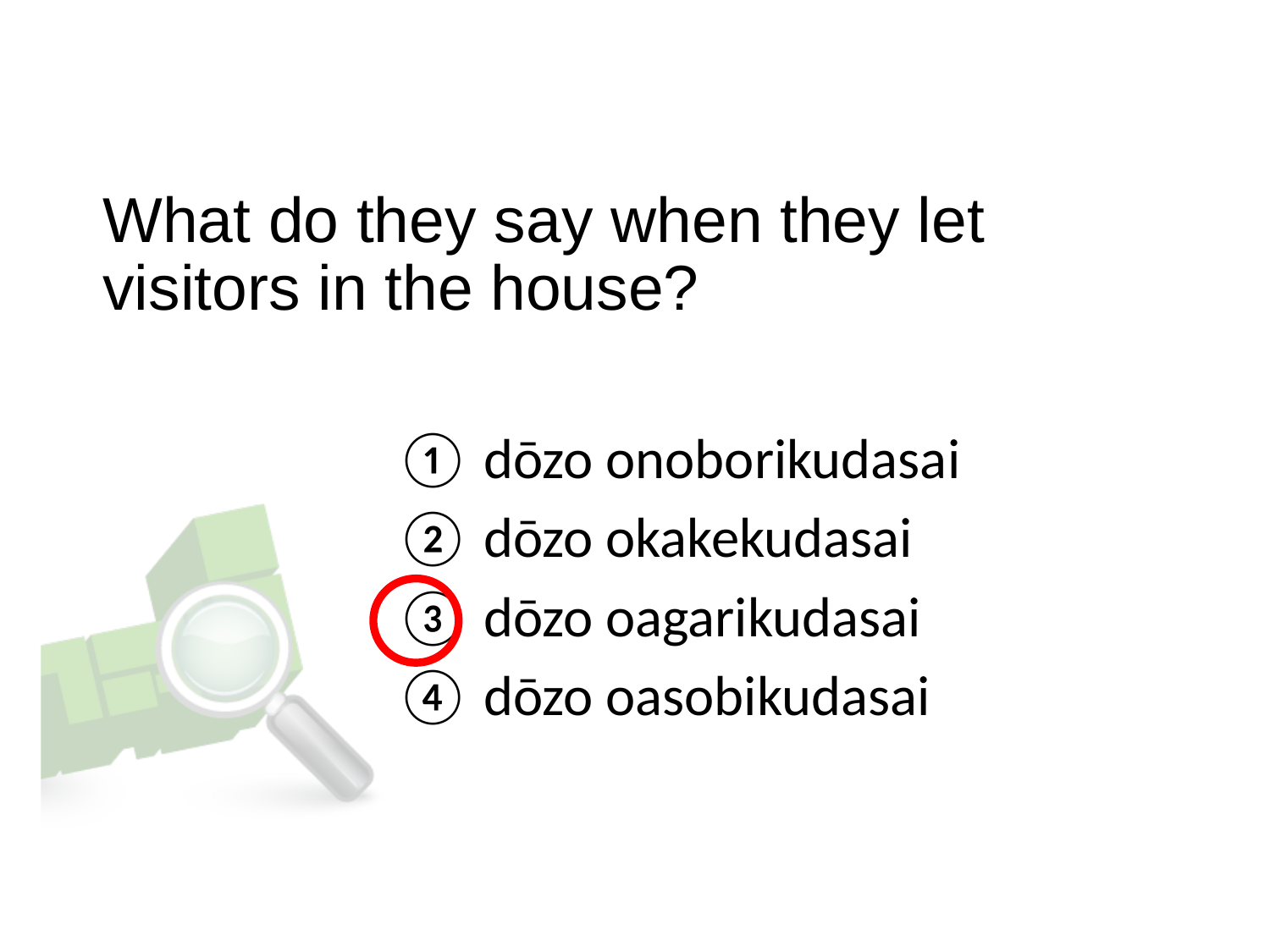

What do they say when they let visitors in the house?
① dōzo onoborikudasai
② dōzo okakekudasai
③ dōzo oagarikudasai
④ dōzo oasobikudasai